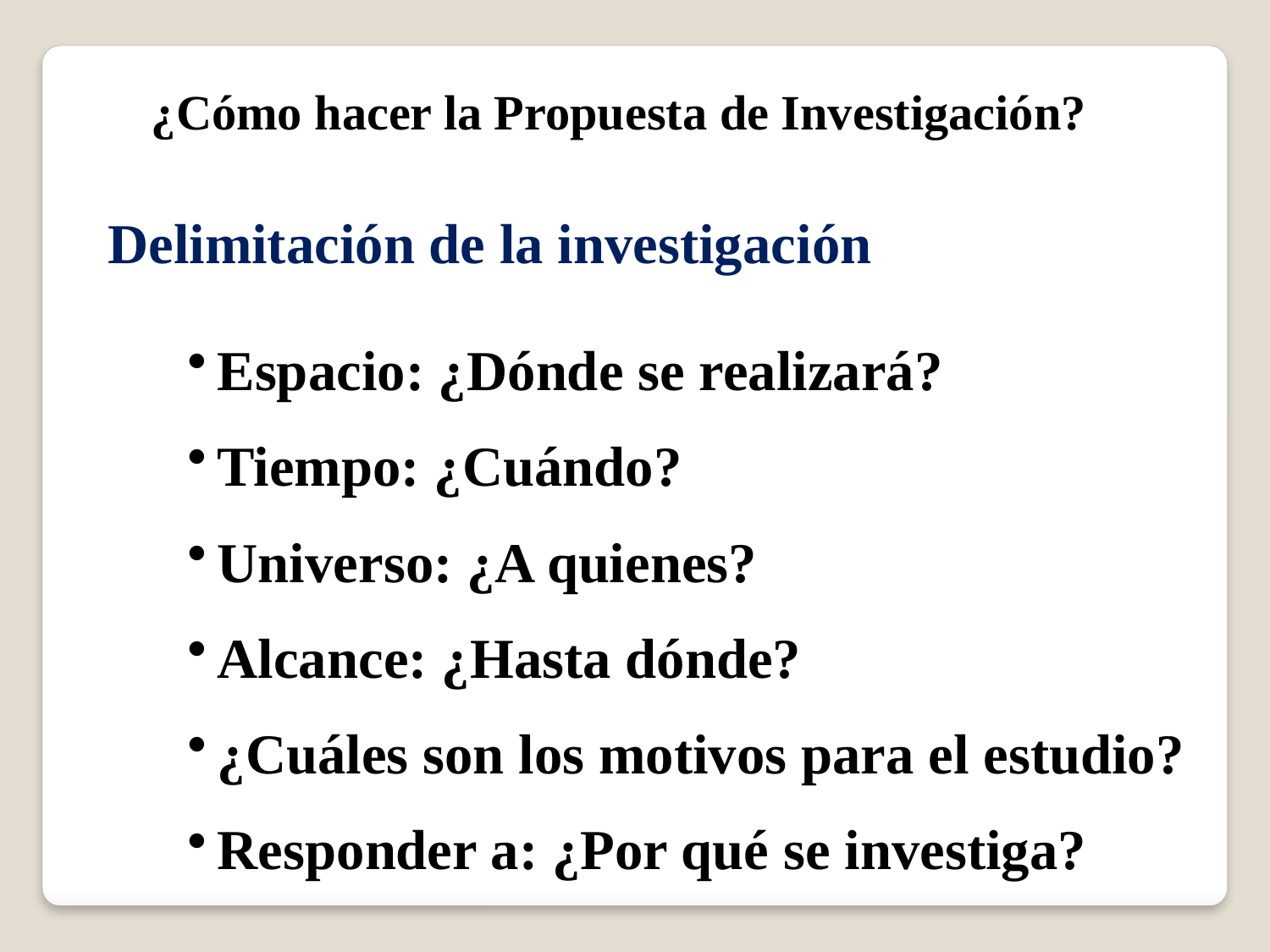

¿Cómo hacer la Propuesta de Investigación?
Delimitación de la investigación
Espacio: ¿Dónde se realizará?
Tiempo: ¿Cuándo?
Universo: ¿A quienes?
Alcance: ¿Hasta dónde?
¿Cuáles son los motivos para el estudio?
Responder a: ¿Por qué se investiga?